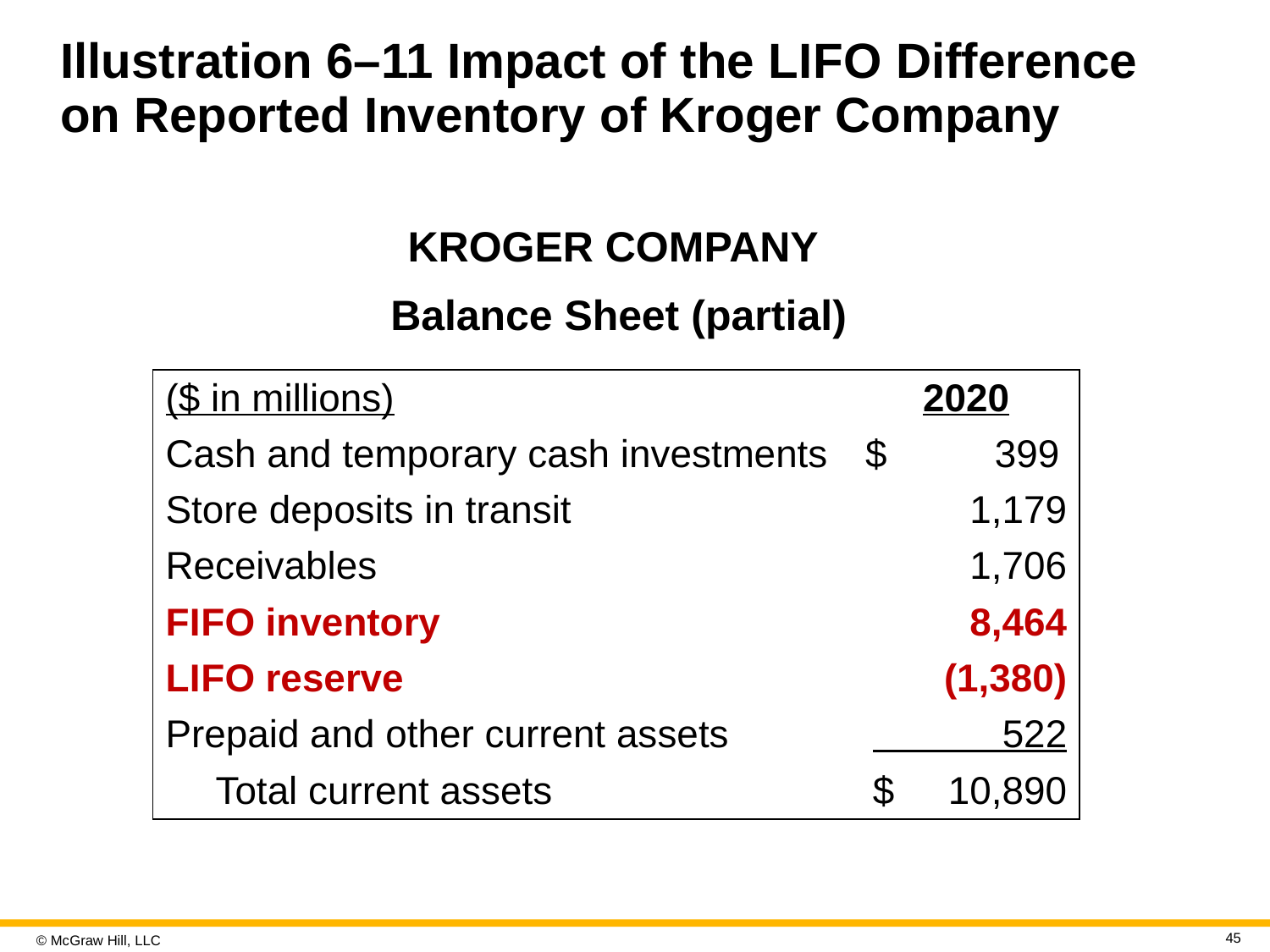

# Illustration 6–11 Impact of the L I F O Difference on Reported Inventory of Kroger Company
KROGER COMPANY
Balance Sheet (partial)
| ($ in millions) | 2020 |
| --- | --- |
| Cash and temporary cash investments | $ 399 |
| Store deposits in transit | 1,179 |
| Receivables | 1,706 |
| F I F O inventory | 8,464 |
| L I F O reserve | (1,380) |
| Prepaid and other current assets | 522 |
| Total current assets | $ 10,890 |
45